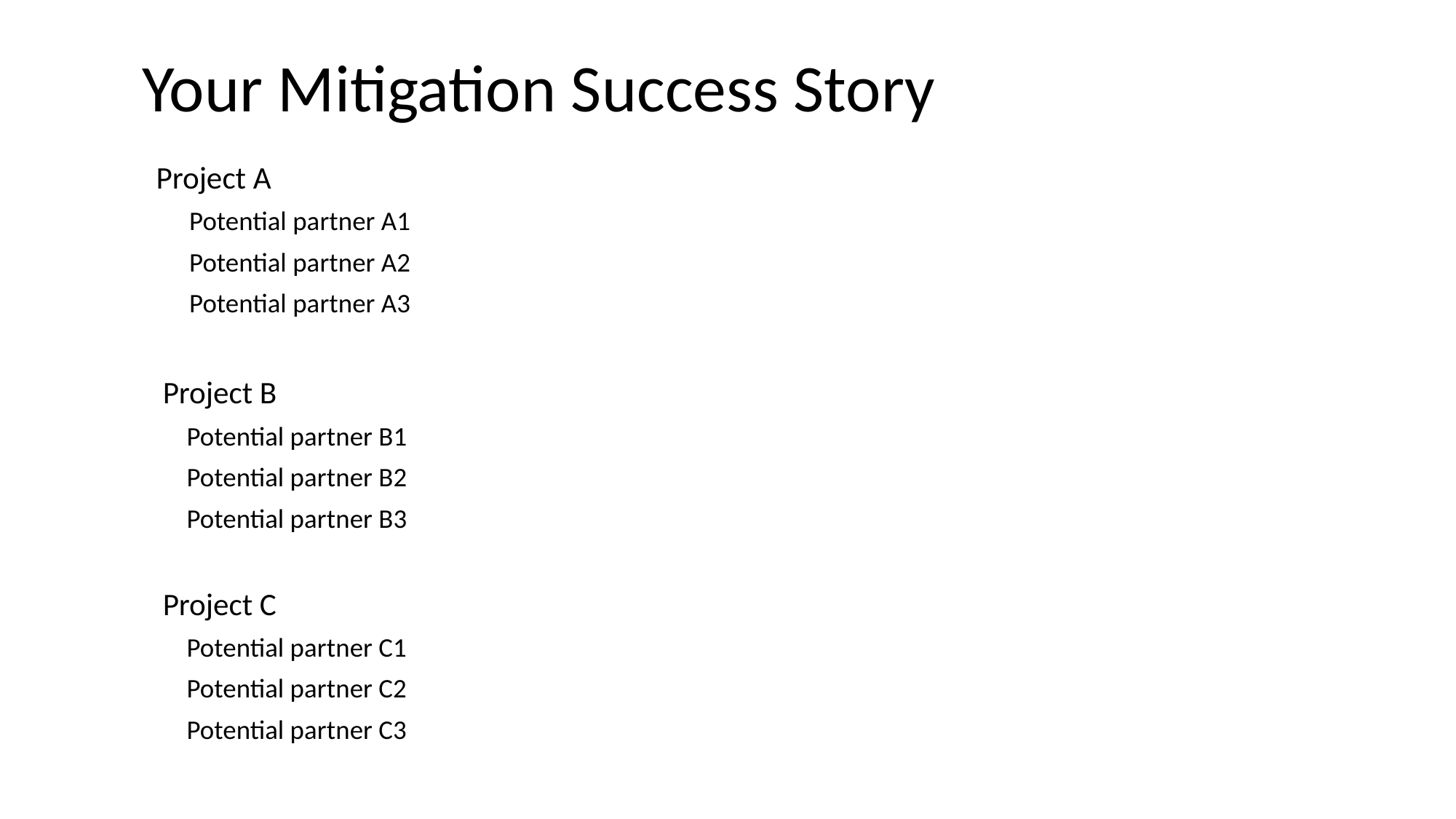

# Your Mitigation Success Story
  Project A
Potential partner A1
Potential partner A2
Potential partner A3

Project B
    Potential partner B1
    Potential partner B2
    Potential partner B3

Project C
    Potential partner C1
    Potential partner C2
    Potential partner C3